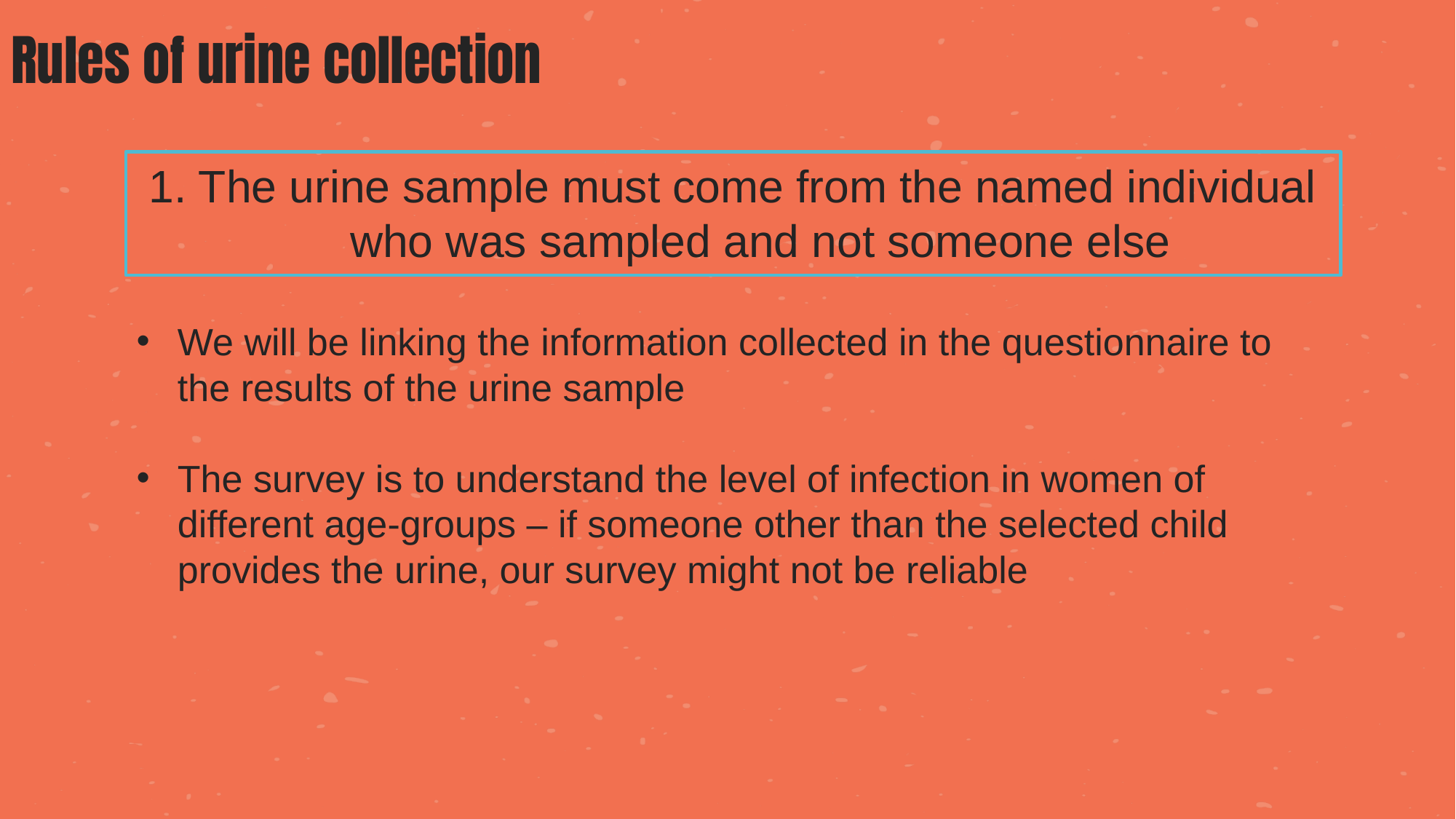

Rules of urine collection

1. The urine sample must come from the named individual who was sampled and not someone else

We will be linking the information collected in the questionnaire to the results of the urine sample

The survey is to understand the level of infection in women of different age-groups – if someone other than the selected child provides the urine, our survey might not be reliable